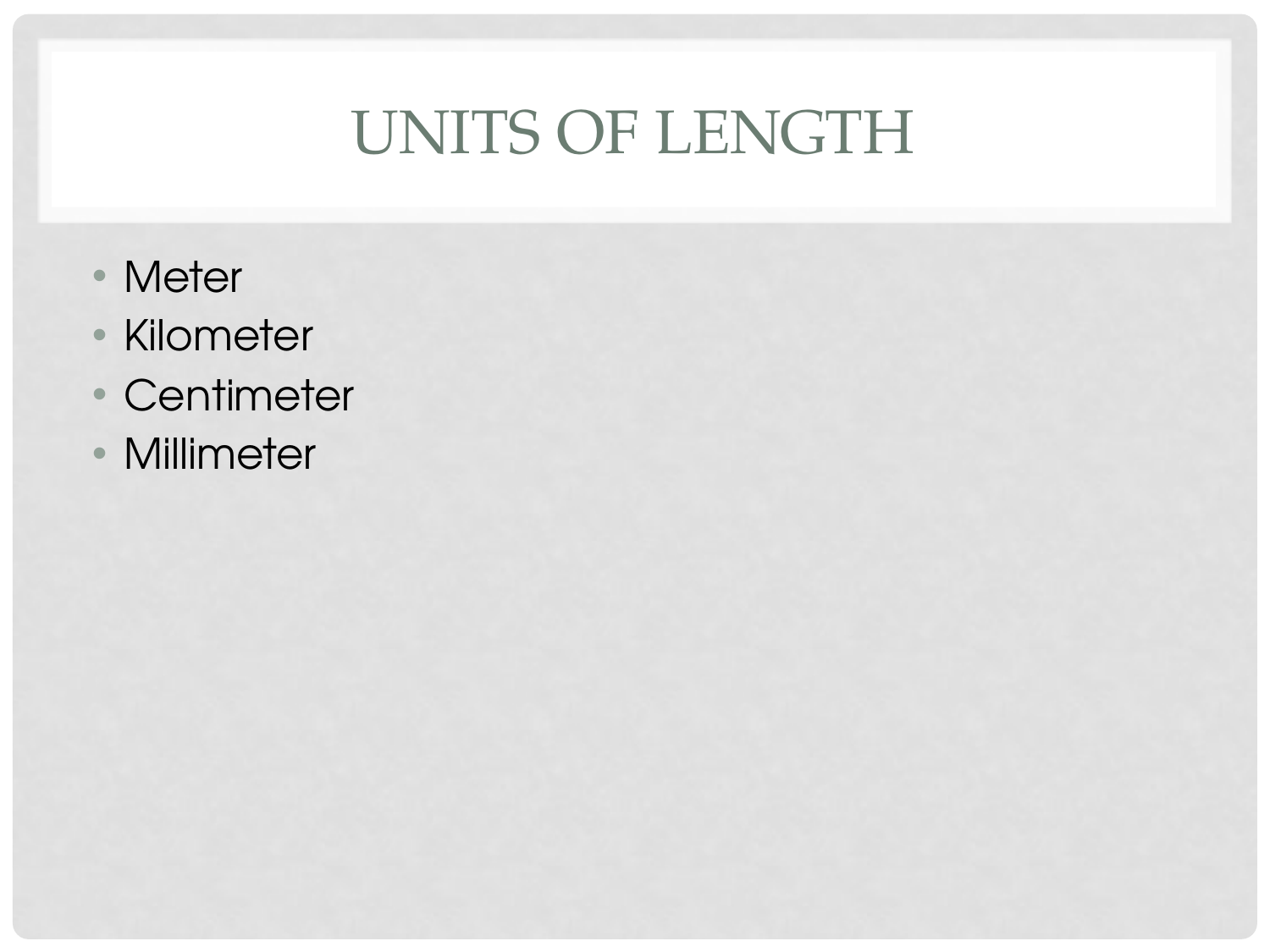

# Units of Length
Meter
Kilometer
Centimeter
Millimeter